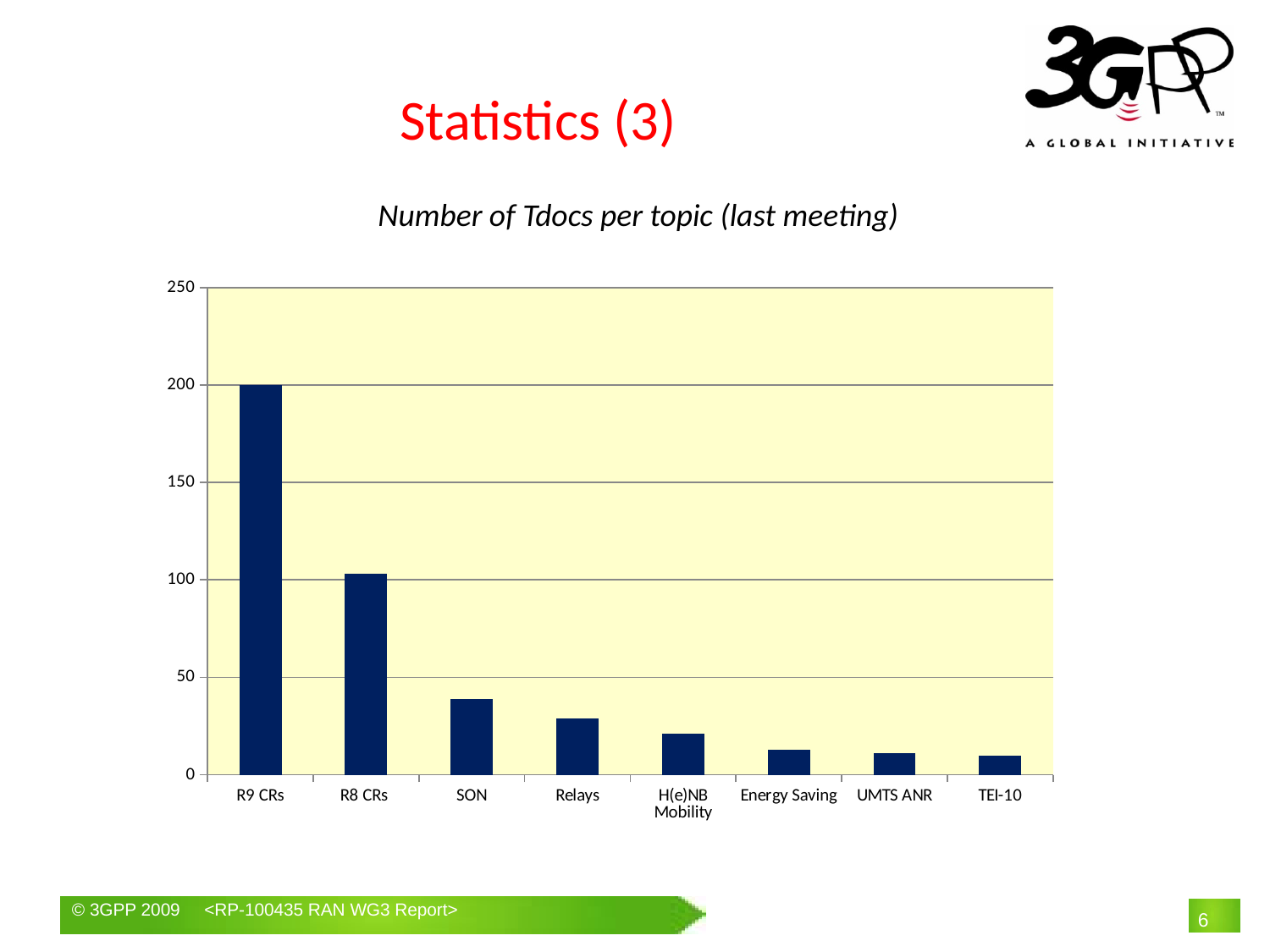

# Statistics (3)
Number of Tdocs per topic (last meeting)

### Chart

| Category |  |
|---|---|
| R9 CRs | 200.0 |
| R8 CRs  | 103.0 |
| SON | 39.0 |
| Relays | 29.0 |
| H(e)NB Mobility | 21.0 |
| Energy Saving | 13.0 |
| UMTS ANR | 11.0 |
| TEI-10 | 10.0 |
6